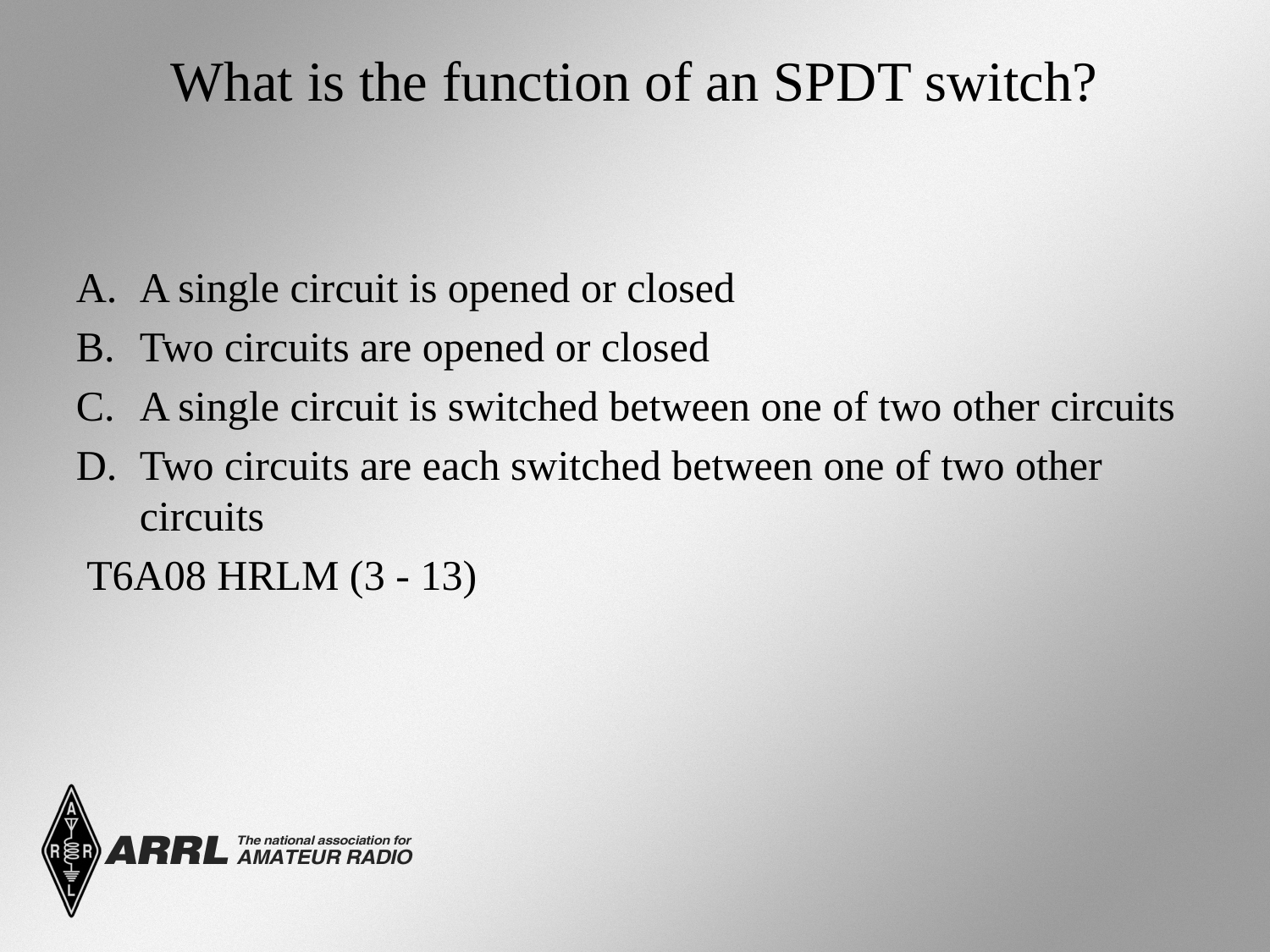

# What is the function of an SPDT switch?
A single circuit is opened or closed
Two circuits are opened or closed
A single circuit is switched between one of two other circuits
Two circuits are each switched between one of two other circuits
 T6A08 HRLM (3 - 13)